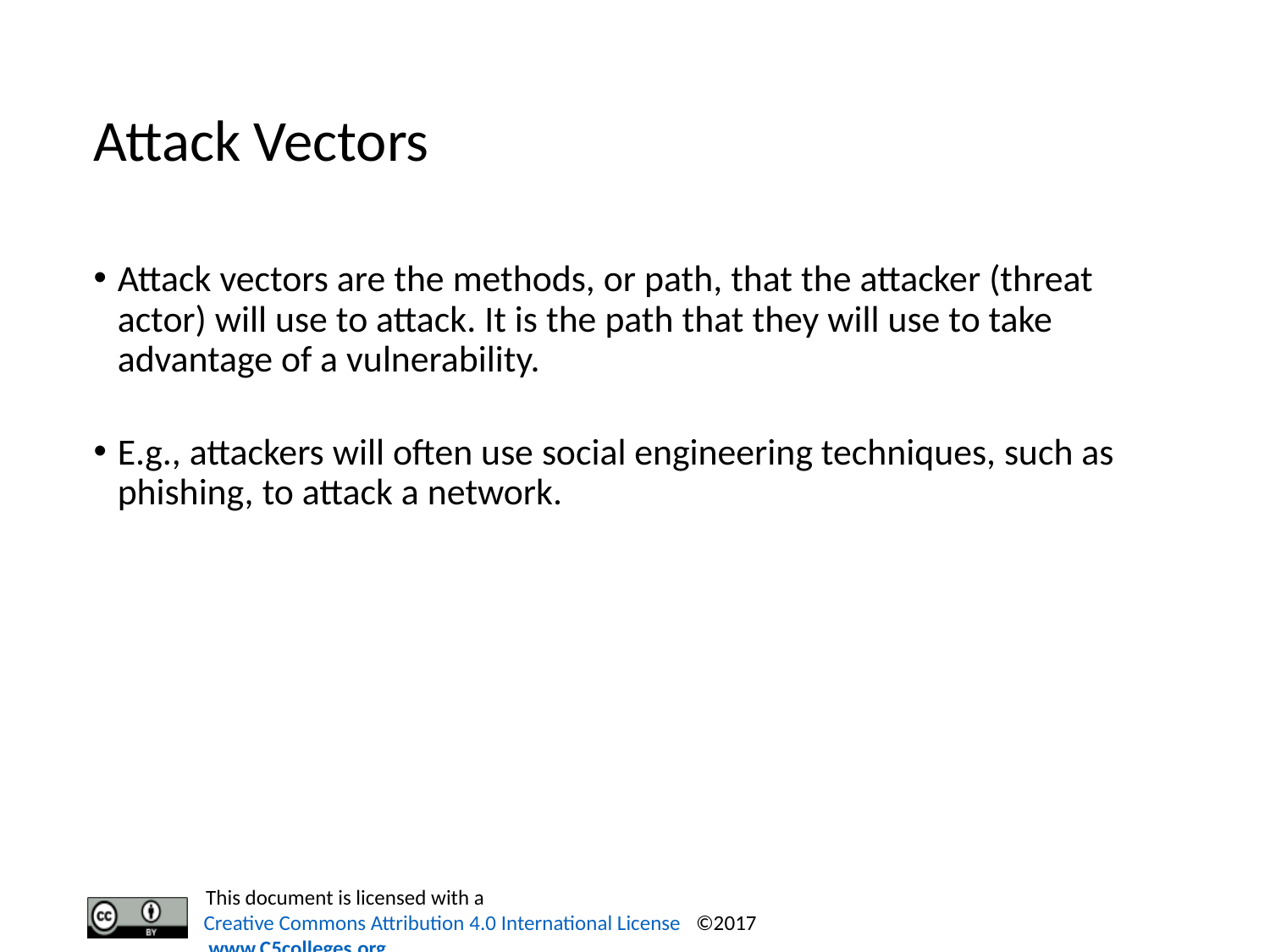

# Attack Vectors
Attack vectors are the methods, or path, that the attacker (threat actor) will use to attack. It is the path that they will use to take advantage of a vulnerability.
E.g., attackers will often use social engineering techniques, such as phishing, to attack a network.